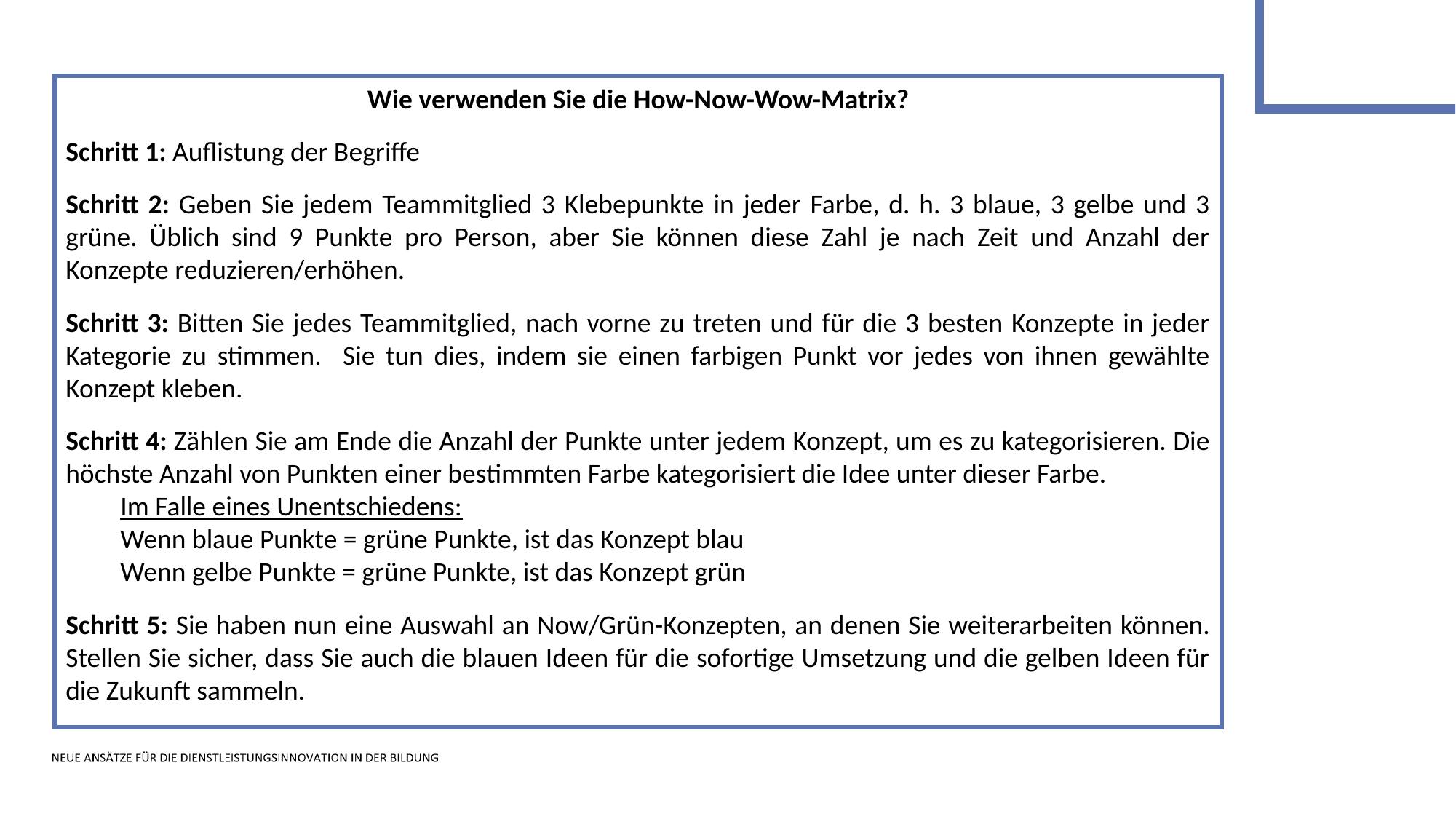

Wie verwenden Sie die How-Now-Wow-Matrix?

Schritt 1: Auflistung der Begriffe

Schritt 2: Geben Sie jedem Teammitglied 3 Klebepunkte in jeder Farbe, d. h. 3 blaue, 3 gelbe und 3 grüne. Üblich sind 9 Punkte pro Person, aber Sie können diese Zahl je nach Zeit und Anzahl der Konzepte reduzieren/erhöhen.

Schritt 3: Bitten Sie jedes Teammitglied, nach vorne zu treten und für die 3 besten Konzepte in jeder Kategorie zu stimmen.  Sie tun dies, indem sie einen farbigen Punkt vor jedes von ihnen gewählte Konzept kleben.

Schritt 4: Zählen Sie am Ende die Anzahl der Punkte unter jedem Konzept, um es zu kategorisieren. Die höchste Anzahl von Punkten einer bestimmten Farbe kategorisiert die Idee unter dieser Farbe.
Im Falle eines Unentschiedens:
Wenn blaue Punkte = grüne Punkte, ist das Konzept blau
Wenn gelbe Punkte = grüne Punkte, ist das Konzept grün

Schritt 5: Sie haben nun eine Auswahl an Now/Grün-Konzepten, an denen Sie weiterarbeiten können. Stellen Sie sicher, dass Sie auch die blauen Ideen für die sofortige Umsetzung und die gelben Ideen für die Zukunft sammeln.